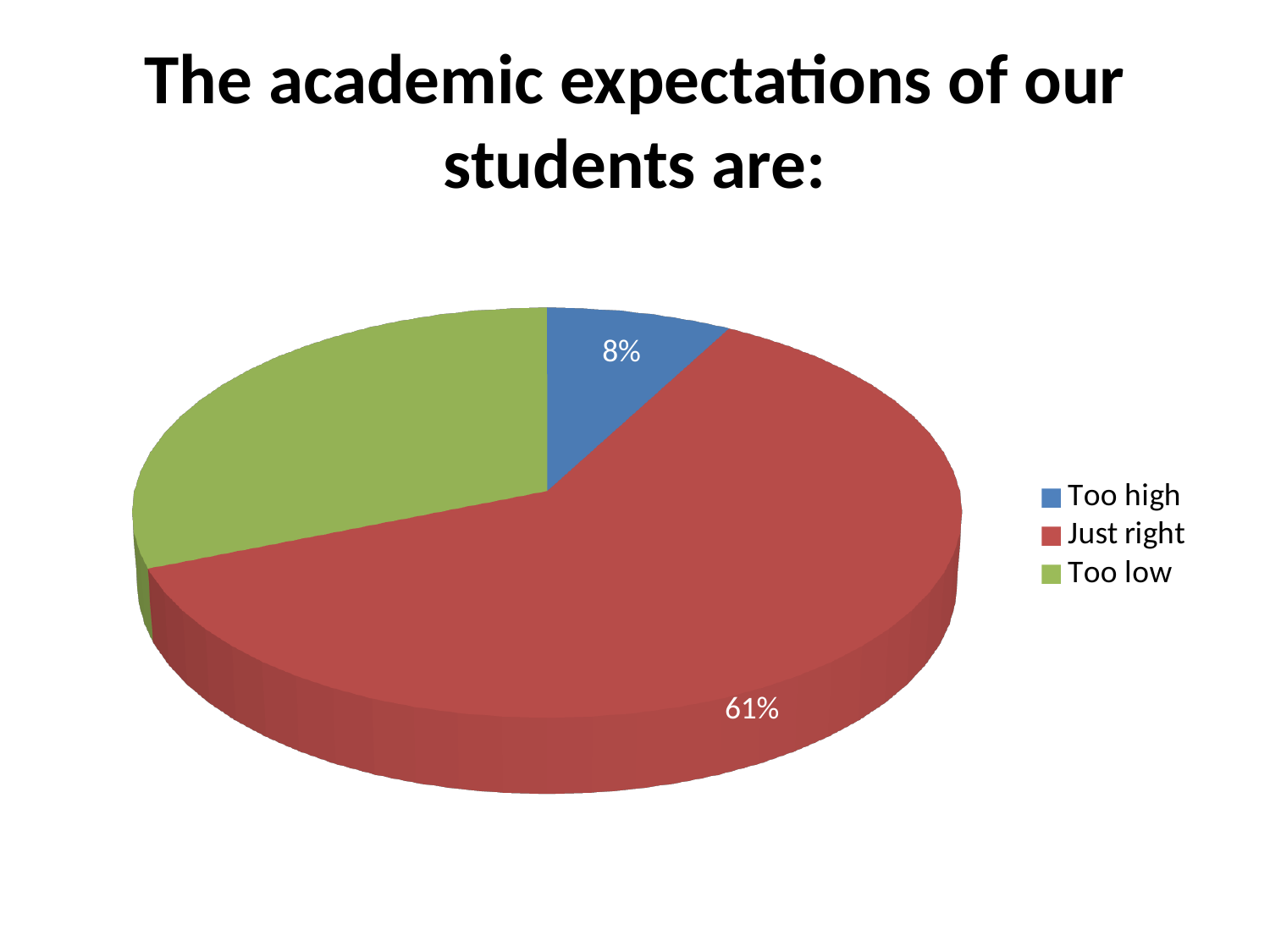

# The academic expectations of our students are:

[unsupported chart]